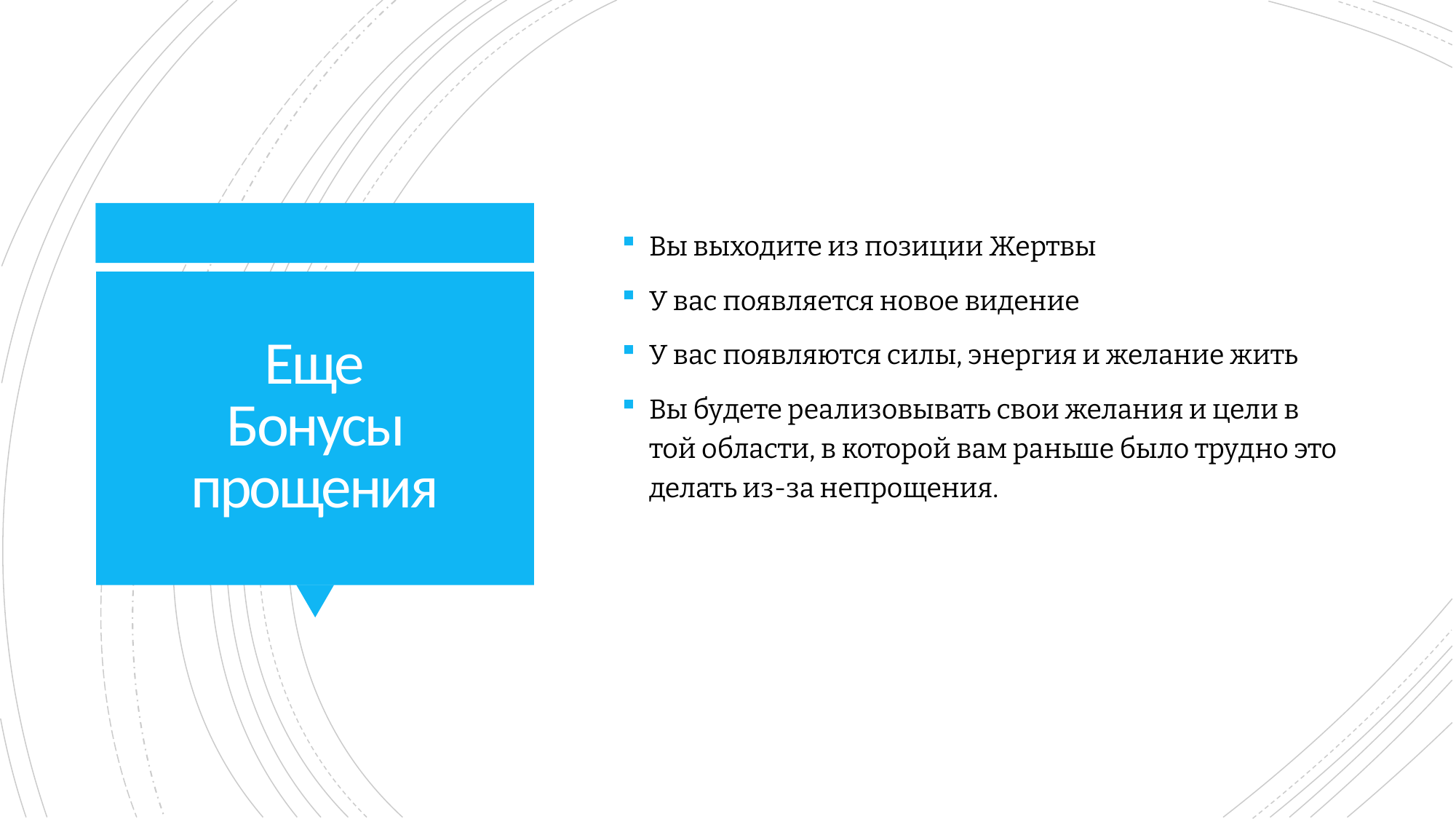

Вы выходите из позиции Жертвы
У вас появляется новое видение
У вас появляются силы, энергия и желание жить
Вы будете реализовывать свои желания и цели в той области, в которой вам раньше было трудно это делать из-за непрощения.

# Еще Бонусы прощения